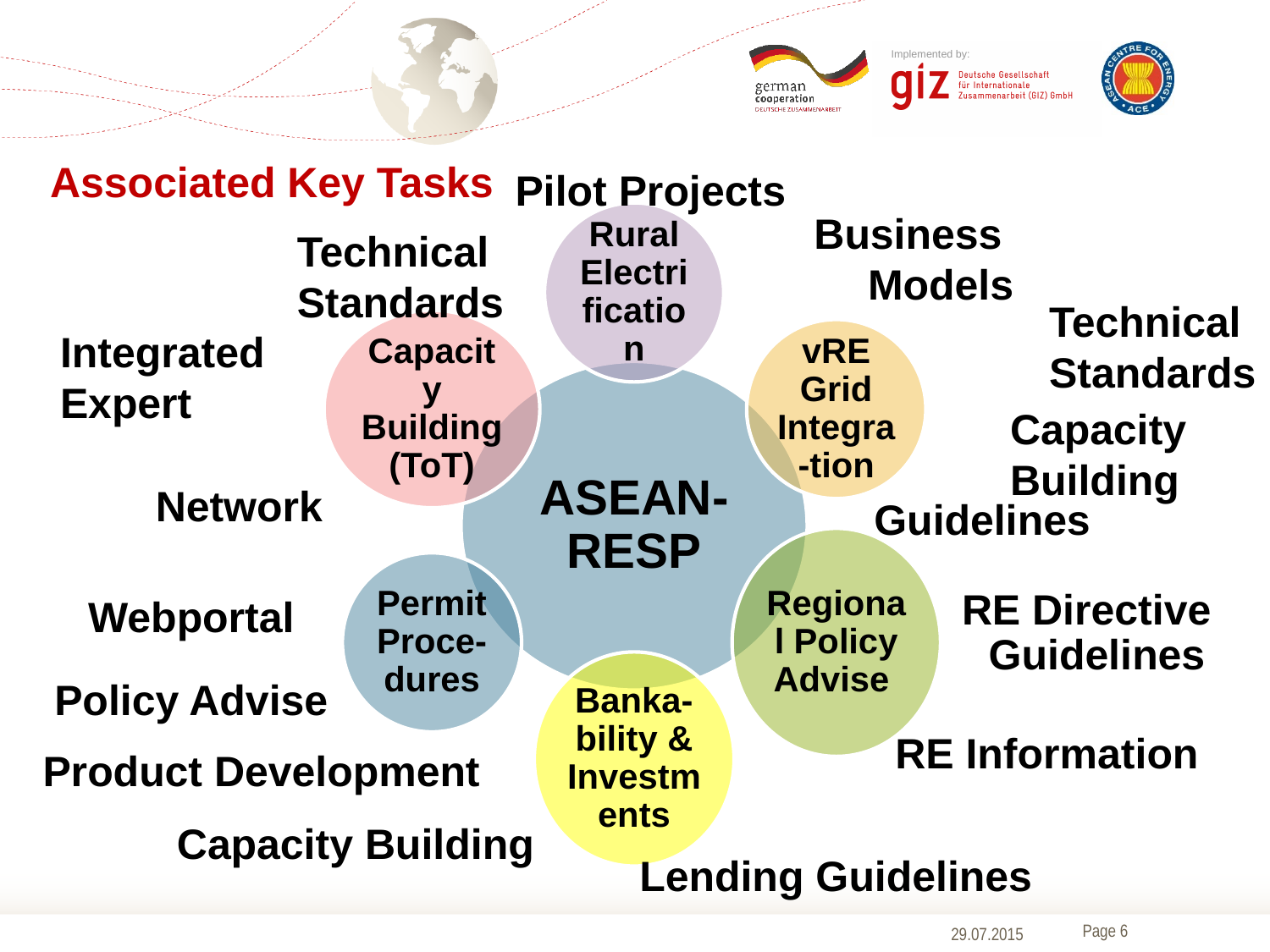

# Associated Key Tasks
Pilot Projects
Business
Models
ASEAN-RESP
Rural Electrification
vRE Grid Integra-tion
Regional Policy Advise
Banka-bility & Investments
Permit Proce-dures
Capacity Building (ToT)
Technical
Standards
Technical
Standards
Integrated Expert
Capacity
Building
Network
Guidelines
RE Directive
Webportal
Guidelines
Policy Advise
RE Information
Product Development
Capacity Building
Lending Guidelines
29.07.2015